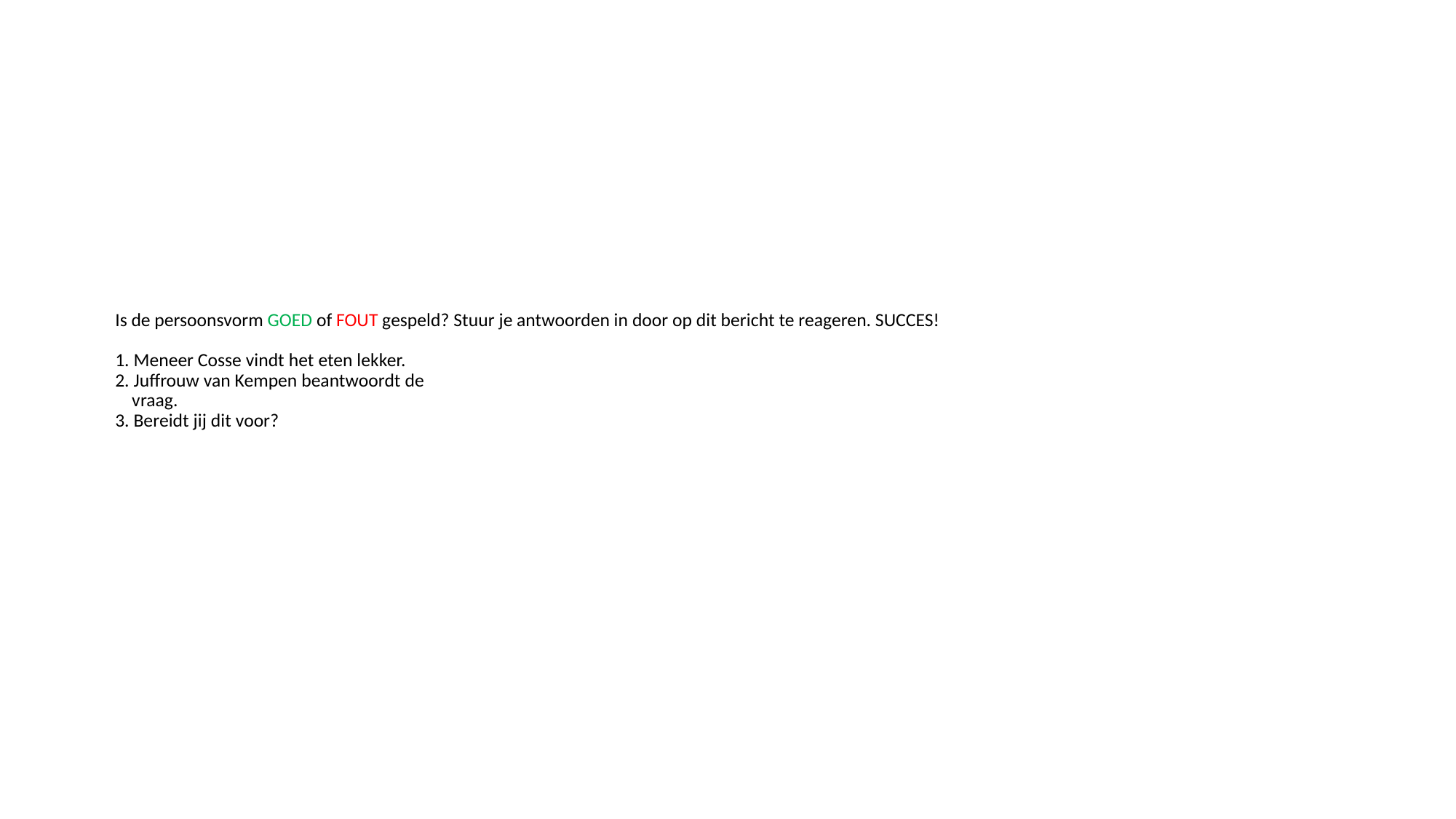

# Is de persoonsvorm GOED of FOUT gespeld? Stuur je antwoorden in door op dit bericht te reageren. SUCCES! 1. Meneer Cosse vindt het eten lekker. 2. Juffrouw van Kempen beantwoordt de vraag. 3. Bereidt jij dit voor?